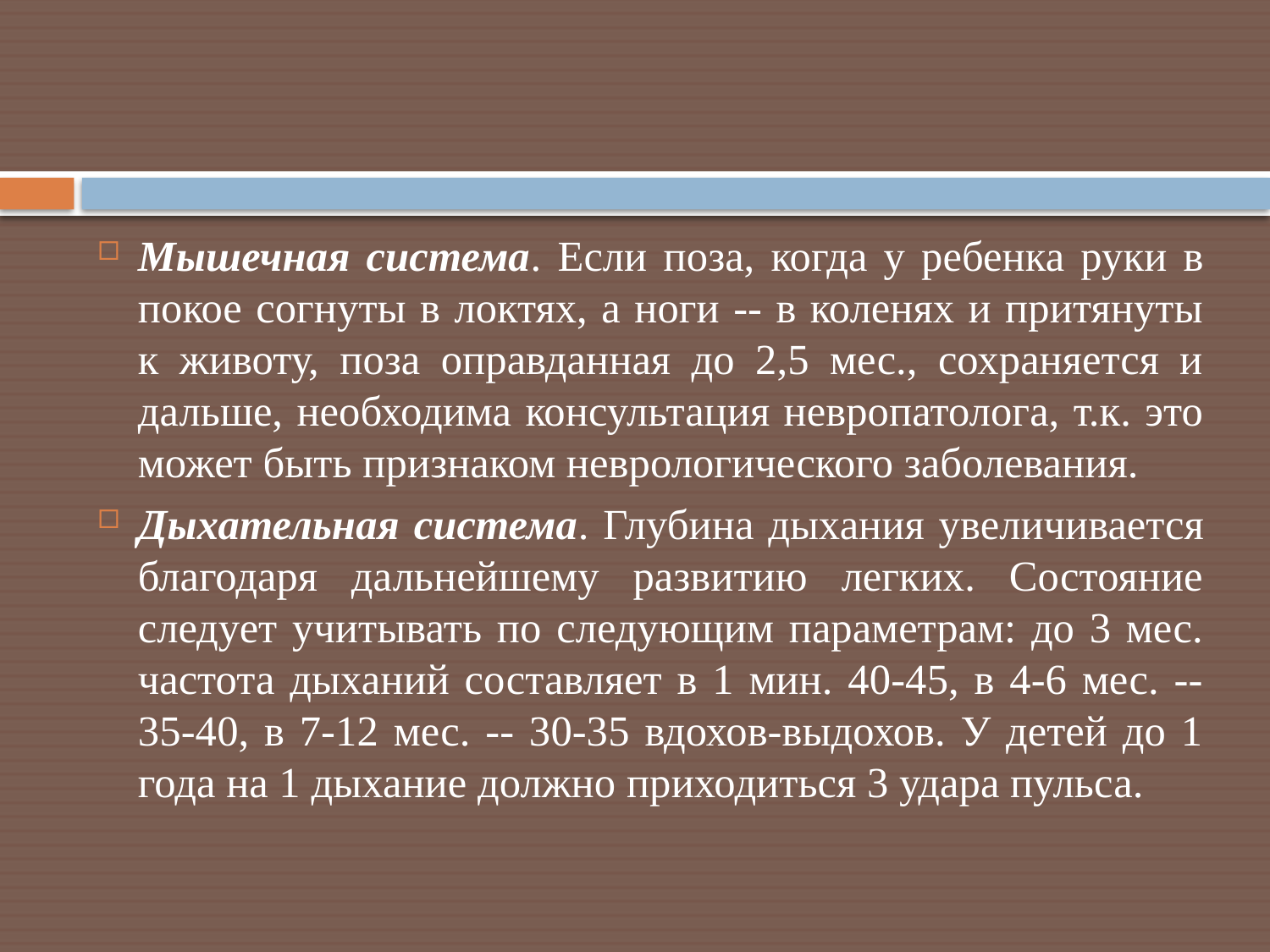

Мышечная система. Если поза, когда у ребенка руки в покое согнуты в локтях, а ноги -- в коленях и притянуты к животу, поза оправданная до 2,5 мес., сохраняется и дальше, необходима консультация невропатолога, т.к. это может быть признаком неврологического заболевания.
Дыхательная система. Глубина дыхания увеличивается благодаря дальнейшему развитию легких. Состояние следует учитывать по следующим параметрам: до 3 мес. частота дыханий составляет в 1 мин. 40-45, в 4-6 мес. -- 35-40, в 7-12 мес. -- 30-35 вдохов-выдохов. У детей до 1 года на 1 дыхание должно приходиться 3 удара пульса.